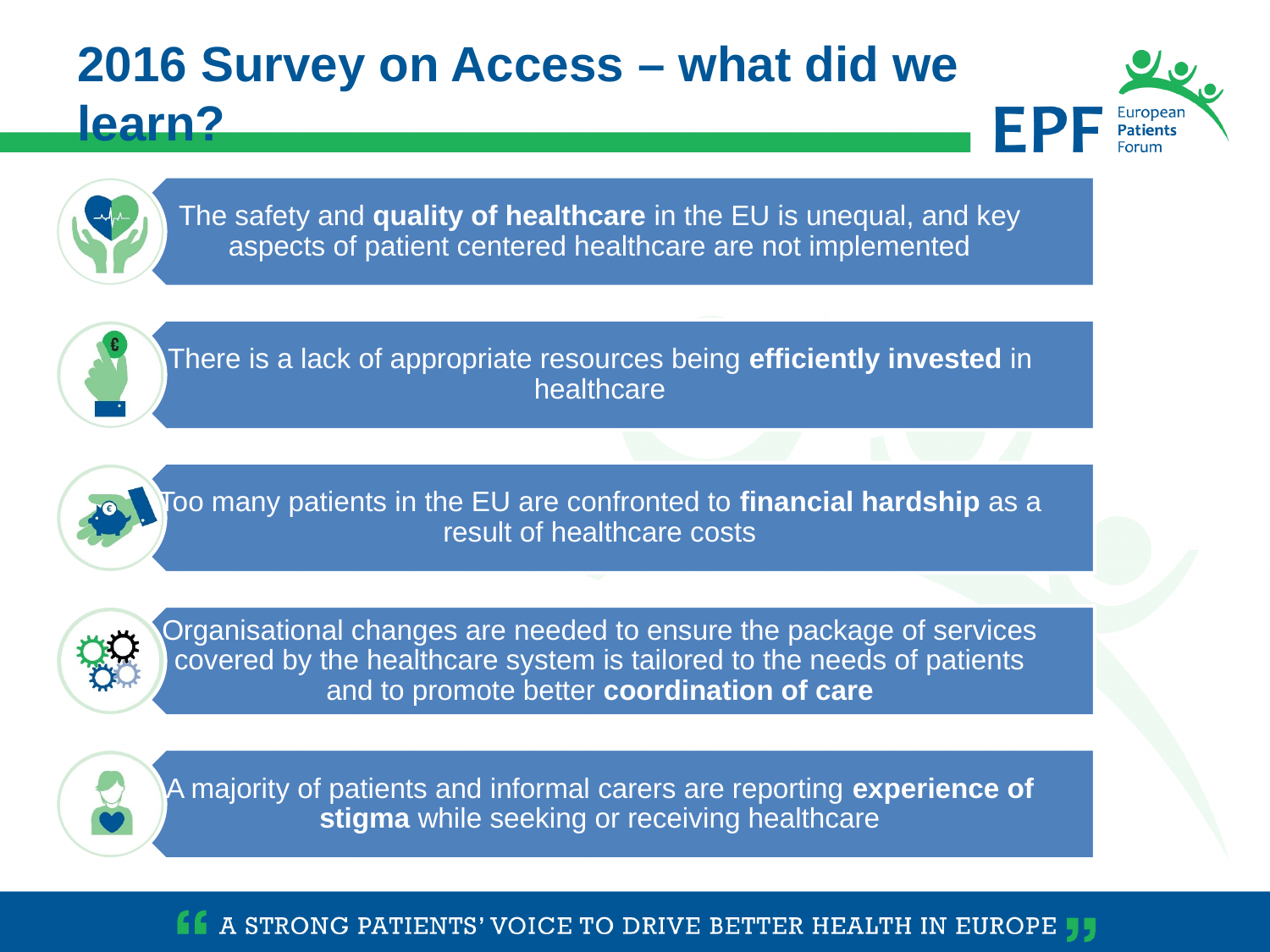

2016 Survey on Access – what did we learn?
The safety and quality of healthcare in the EU is unequal, and key aspects of patient centered healthcare are not implemented
There is a lack of appropriate resources being efficiently invested in healthcare
Too many patients in the EU are confronted to financial hardship as a result of healthcare costs
Organisational changes are needed to ensure the package of services covered by the healthcare system is tailored to the needs of patients and to promote better coordination of care
A majority of patients and informal carers are reporting experience of stigma while seeking or receiving healthcare